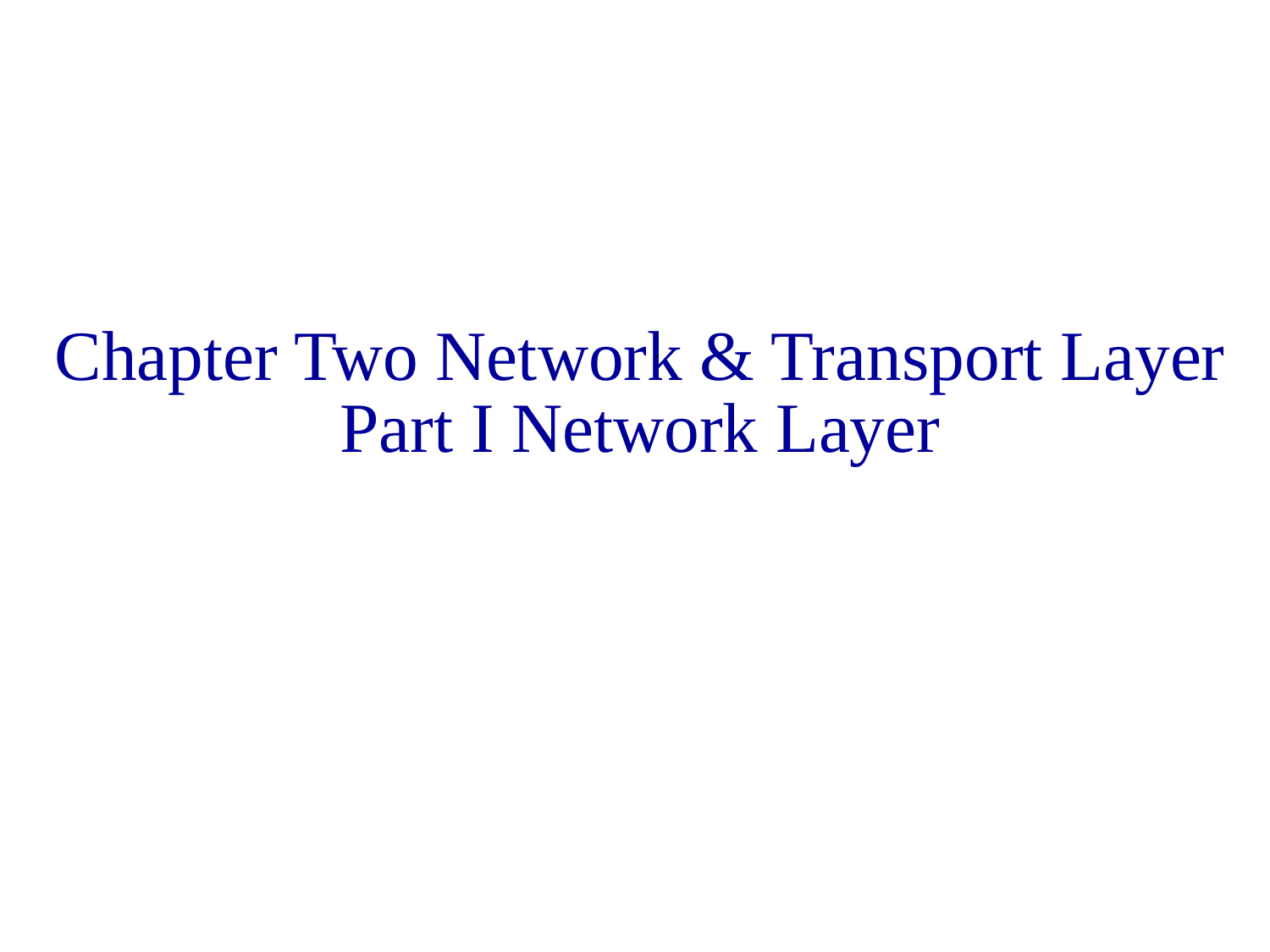

Chapter Two Network & Transport Layer
Part I Network Layer